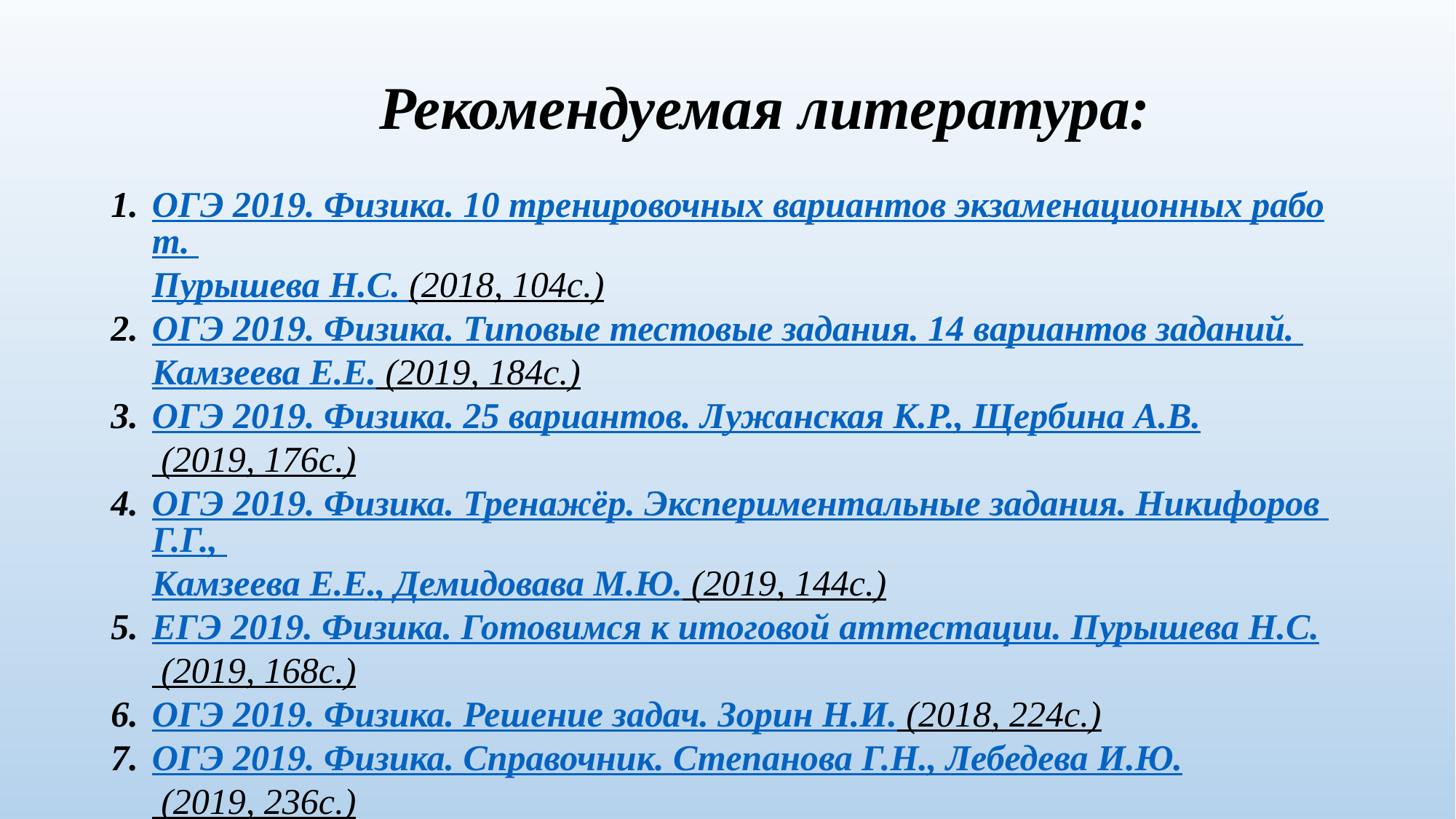

# Рекомендуемая литература:
ОГЭ 2019. Физика. 10 тренировочных вариантов экзаменационных работ. Пурышева Н.С. (2018, 104с.)
ОГЭ 2019. Физика. Типовые тестовые задания. 14 вариантов заданий. Камзеева Е.Е. (2019, 184с.)
ОГЭ 2019. Физика. 25 вариантов. Лужанская К.Р., Щербина А.В. (2019, 176с.)
ОГЭ 2019. Физика. Тренажёр. Экспериментальные задания. Никифоров Г.Г., Камзеева Е.Е., Демидовава М.Ю. (2019, 144с.)
ЕГЭ 2019. Физика. Готовимся к итоговой аттестации. Пурышева Н.С. (2019, 168с.)
ОГЭ 2019. Физика. Решение задач. Зорин Н.И. (2018, 224с.)
ОГЭ 2019. Физика. Справочник. Степанова Г.Н., Лебедева И.Ю. (2019, 236с.)